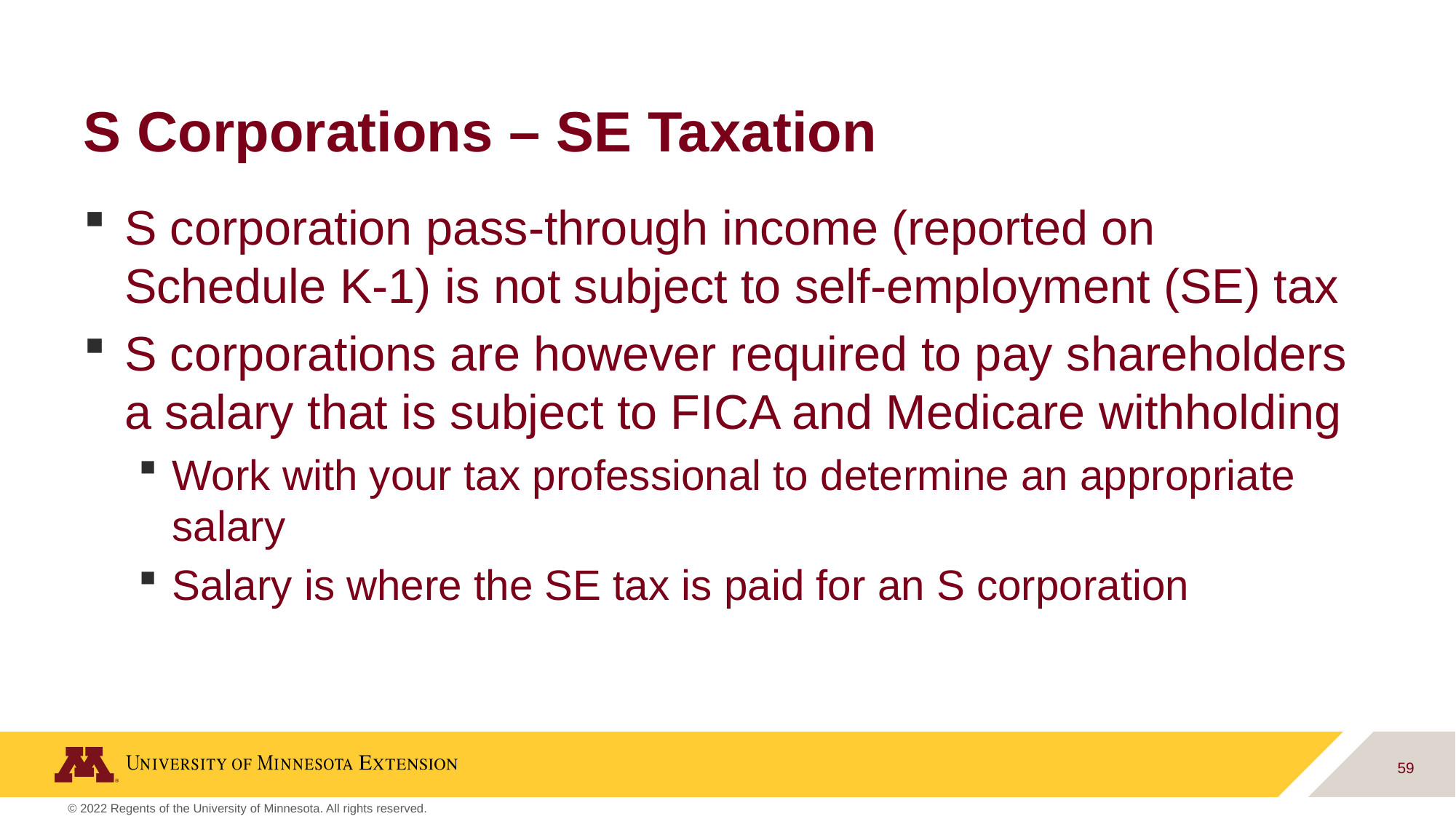

# S Corporations – SE Taxation
S corporation pass-through income (reported on Schedule K-1) is not subject to self-employment (SE) tax
S corporations are however required to pay shareholders a salary that is subject to FICA and Medicare withholding
Work with your tax professional to determine an appropriate salary
Salary is where the SE tax is paid for an S corporation